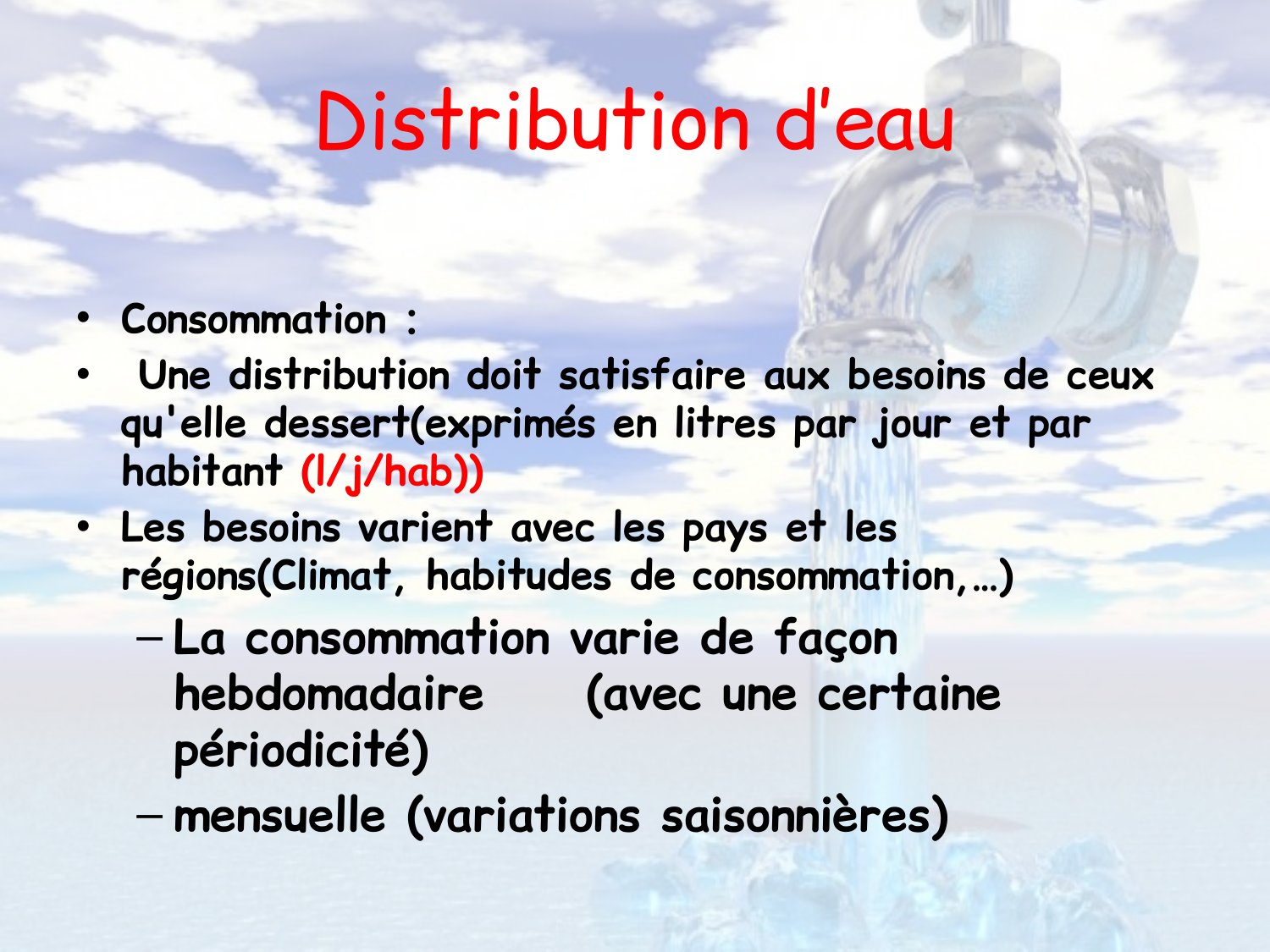

# Distribution d’eau

Consommation :
 Une distribution doit satisfaire aux besoins de ceux qu'elle dessert(exprimés en litres par jour et par habitant (l/j/hab))
Les besoins varient avec les pays et les régions(Climat, habitudes de consommation,…)
La consommation varie de façon hebdomadaire     (avec une certaine périodicité)
mensuelle (variations saisonnières)